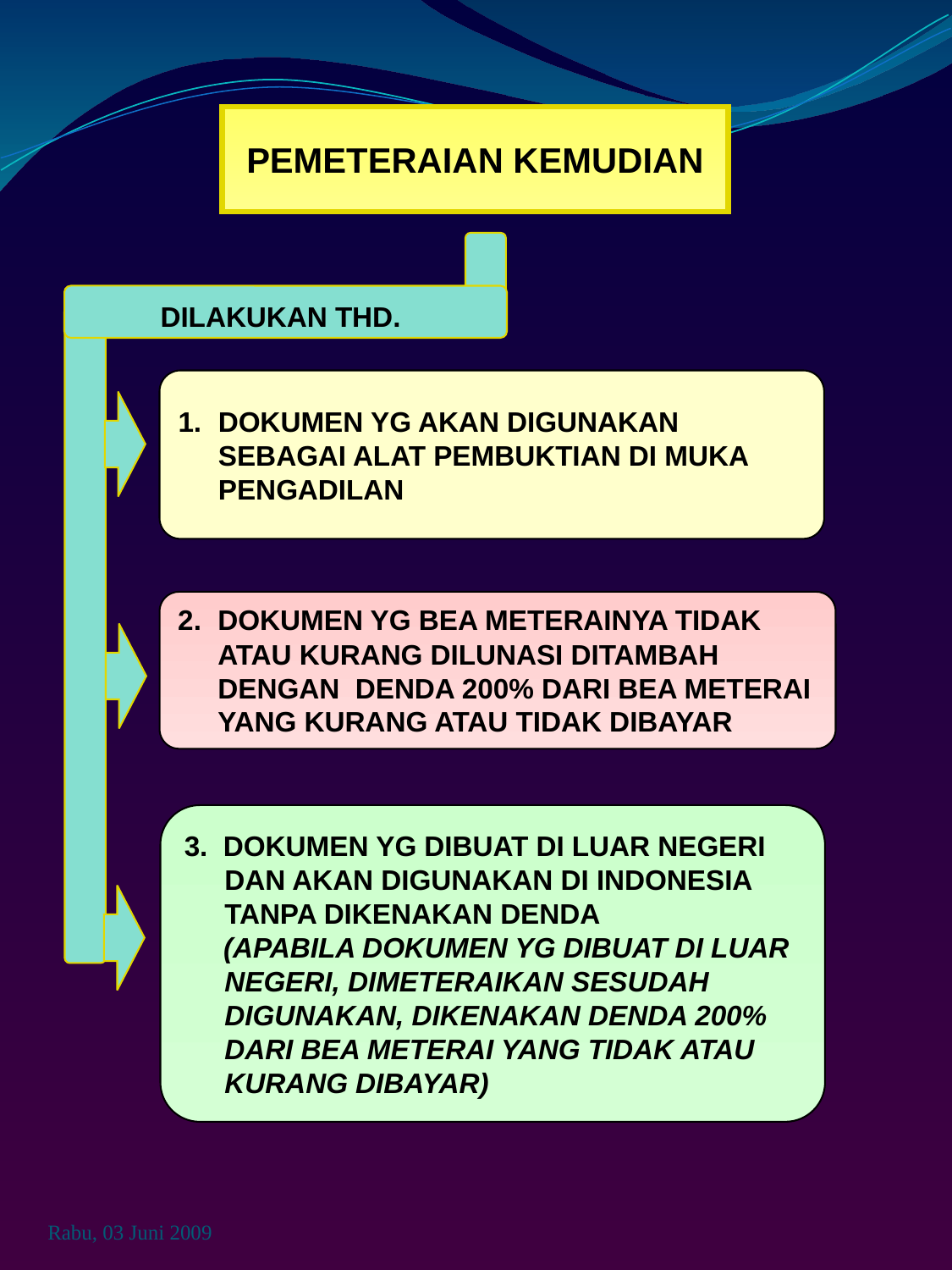

PEMETERAIAN KEMUDIAN

DILAKUKAN THD.

1. 	DOKUMEN YG AKAN DIGUNAKAN SEBAGAI ALAT PEMBUKTIAN DI MUKA PENGADILAN

2. 	DOKUMEN YG BEA METERAINYA TIDAK ATAU KURANG DILUNASI DITAMBAH DENGAN  DENDA 200% DARI BEA METERAI YANG KURANG ATAU TIDAK DIBAYAR

3.  DOKUMEN YG DIBUAT DI LUAR NEGERI DAN AKAN DIGUNAKAN DI INDONESIA TANPA DIKENAKAN DENDA
     (APABILA DOKUMEN YG DIBUAT DI LUAR NEGERI, DIMETERAIKAN SESUDAH DIGUNAKAN, DIKENAKAN DENDA 200% DARI BEA METERAI YANG TIDAK ATAU KURANG DIBAYAR)

Rabu, 03 Juni 2009